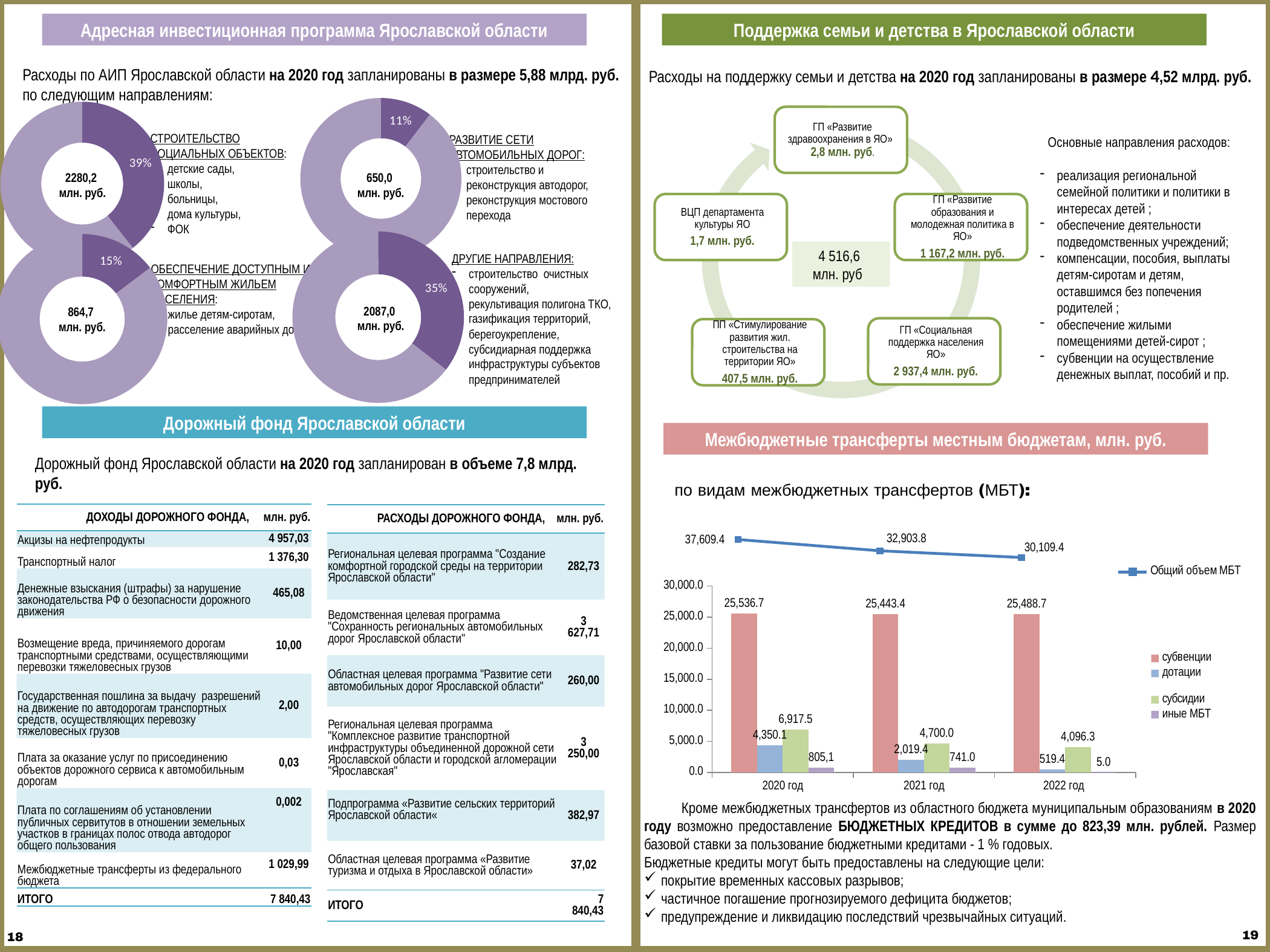

Адресная инвестиционная программа Ярославской области
Поддержка семьи и детства в Ярославской области
Расходы по АИП Ярославской области на 2020 год запланированы в размере 5,88 млрд. руб. по следующим направлениям:
Расходы на поддержку семьи и детства на 2020 год запланированы в размере 4,52 млрд. руб.

### Chart

| Category | Развитие сети автомобильных дорог |
|---|---|

### Chart

| Category | Строительство социальных объектов |
|---|---|

### Chart

| Category |
|---|

### Chart

| Category |
|---|
ГП «Развитие здравоохранения в ЯО»   2,8 млн. руб.
ГП «Развитие образования и молодежная политика в ЯО»
1 167,2 млн. руб.
ГП «Социальная поддержка населения ЯО»
2 937,4 млн. руб.
ПП «Стимулирование развития жил. строительства на территории ЯО»
407,5 млн. руб.
ВЦП департамента культуры ЯО
1,7 млн. руб.

Основные направления расходов:

реализация региональной семейной политики и политики в интересах детей ;
обеспечение деятельности подведомственных учреждений;
компенсации, пособия, выплаты детям-сиротам и детям, оставшимся без попечения родителей ;
обеспечение жилыми помещениями детей-сирот ;
субвенции на осуществление денежных выплат, пособий и пр.

СТРОИТЕЛЬСТВО СОЦИАЛЬНЫХ ОБЪЕКТОВ:
детские сады,
школы,
больницы,
дома культуры,
ФОК
РАЗВИТИЕ СЕТИ АВТОМОБИЛЬНЫХ ДОРОГ:
строительство и реконструкция автодорог,
реконструкция мостового перехода
2280,2
млн. руб.
650,0
млн. руб.

### Chart

| Category | Прочие направления |
|---|---|

### Chart

| Category | Обеспечение доступным и комфортным жильем населения |
|---|---|

### Chart

| Category |
|---|
4 516,6
млн. руб.

### Chart

| Category |
|---|
ДРУГИЕ НАПРАВЛЕНИЯ:
строительство  очистных сооружений,
рекультивация полигона ТКО,
газификация территорий,
берегоукрепление,
субсидиарная поддержка инфраструктуры субъектов предпринимателей
ОБЕСПЕЧЕНИЕ ДОСТУПНЫМ И КОМФОРТНЫМ ЖИЛЬЕМ НАСЕЛЕНИЯ:
жилье детям-сиротам,
расселение аварийных домов
2087,0
млн. руб.
864,7
млн. руб.
Дорожный фонд Ярославской области
Межбюджетные трансферты местным бюджетам, млн. руб.
Дорожный фонд Ярославской области на 2020 год запланирован в объеме 7,8 млрд. руб.
по видам межбюджетных трансфертов (МБТ):
| ДОХОДЫ ДОРОЖНОГО ФОНДА, млн. руб. |  |
| --- | --- |
| Акцизы на нефтепродукты | 4 957,03 |
| Транспортный налог | 1 376,30 |
| Денежные взыскания (штрафы) за нарушение законодательства РФ о безопасности дорожного движения | 465,08 |
| Возмещение вреда, причиняемого дорогам транспортными средствами, осуществляющими перевозки тяжеловесных грузов | 10,00 |
| Государственная пошлина за выдачу разрешений на движение по автодорогам транспортных средств, осуществляющих перевозку тяжеловесных грузов | 2,00 |
| Плата за оказание услуг по присоединению объектов дорожного сервиса к автомобильным дорогам | 0,03 |
| Плата по соглашениям об установлении публичных сервитутов в отношении земельных участков в границах полос отвода автодорог общего пользования | 0,002 |
| Межбюджетные трансферты из федерального бюджета | 1 029,99 |
| ИТОГО | 7 840,43 |
| РАСХОДЫ ДОРОЖНОГО ФОНДА, млн. руб. |  |
| --- | --- |
| Региональная целевая программа "Создание комфортной городской среды на территории Ярославской области" | 282,73 |
| Ведомственная целевая программа "Сохранность региональных автомобильных дорог Ярославской области" | 3 627,71 |
| Областная целевая программа "Развитие сети автомобильных дорог Ярославской области" | 260,00 |
| Региональная целевая программа "Комплексное развитие транспортной инфраструктуры объединенной дорожной сети Ярославской области и городской агломерации "Ярославская" | 3 250,00 |
| Подпрограмма «Развитие сельских территорий Ярославской области« | 382,97 |
| Областная целевая программа «Развитие туризма и отдыха в Ярославской области» | 37,02 |
| ИТОГО | 7 840,43 |

### Chart

| Category |  |
|---|---|
| 37609.416796999998 | 37609.416797 |
| 32903.798879000002 | 32903.798879 |
| 30109.361201 | 30109.361201 |

### Chart

| Category | субвенции | дотации
 | субсидии | иные МБТ |
|---|---|---|---|---|
| 2020 год | 25536.697165 | 4350.119096 | 6917.495536 | 805.105 |
| 2021 год | 25443.406345 | 2019.366 | 4700.026534 | 741.0 |
| 2022 год  | 25488.692445 | 519.371 | 4096.297756 | 5.0 |
          Кроме межбюджетных трансфертов из областного бюджета муниципальным образованиям в 2020 году возможно предоставление БЮДЖЕТНЫХ КРЕДИТОВ в сумме до 823,39 млн. рублей. Размер базовой ставки за пользование бюджетными кредитами - 1 % годовых.
Бюджетные кредиты могут быть предоставлены на следующие цели:
покрытие временных кассовых разрывов;
частичное погашение прогнозируемого дефицита бюджетов;
предупреждение и ликвидацию последствий чрезвычайных ситуаций.
19
18